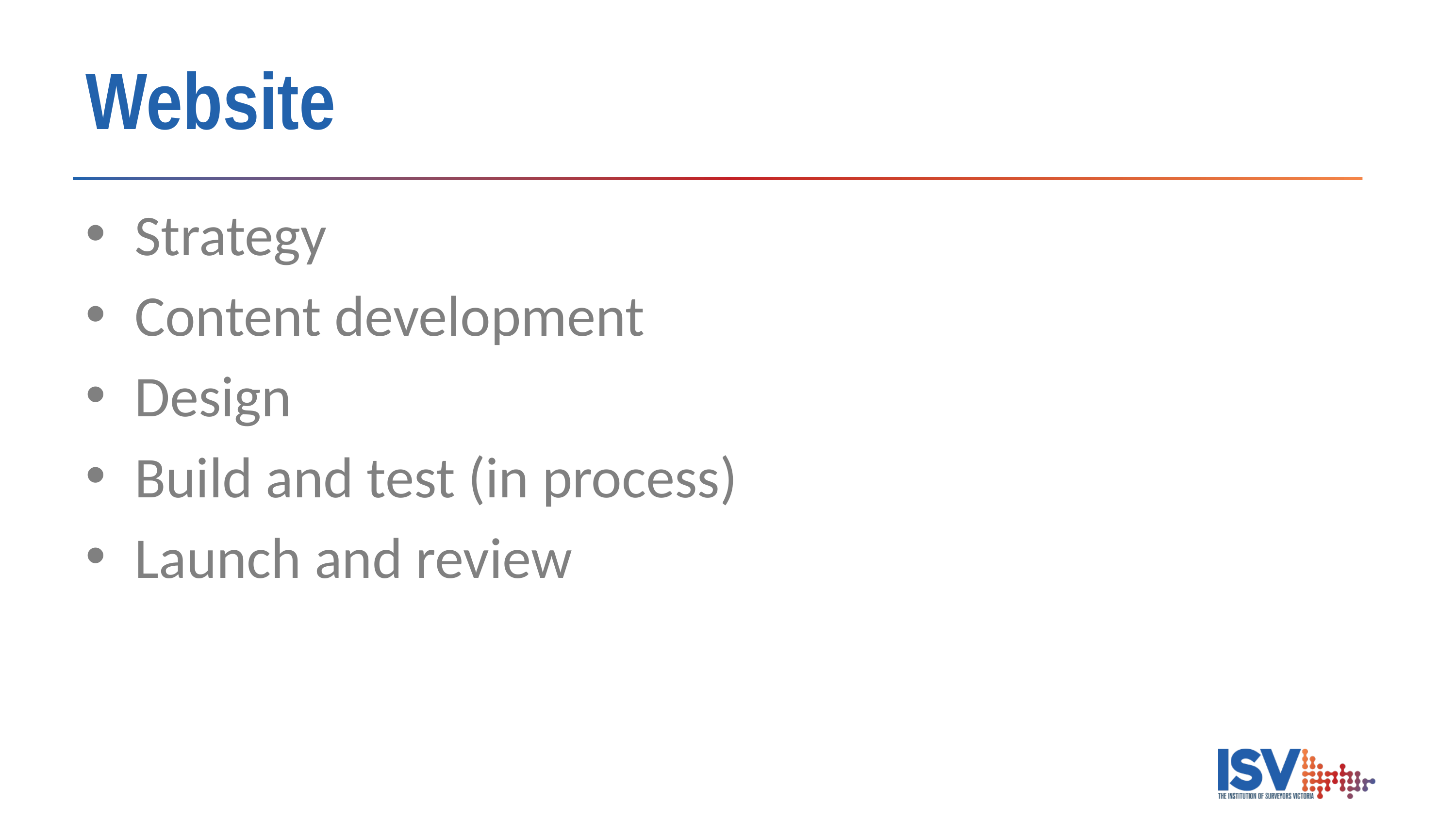

# Website
Strategy
Content development
Design
Build and test (in process)
Launch and review